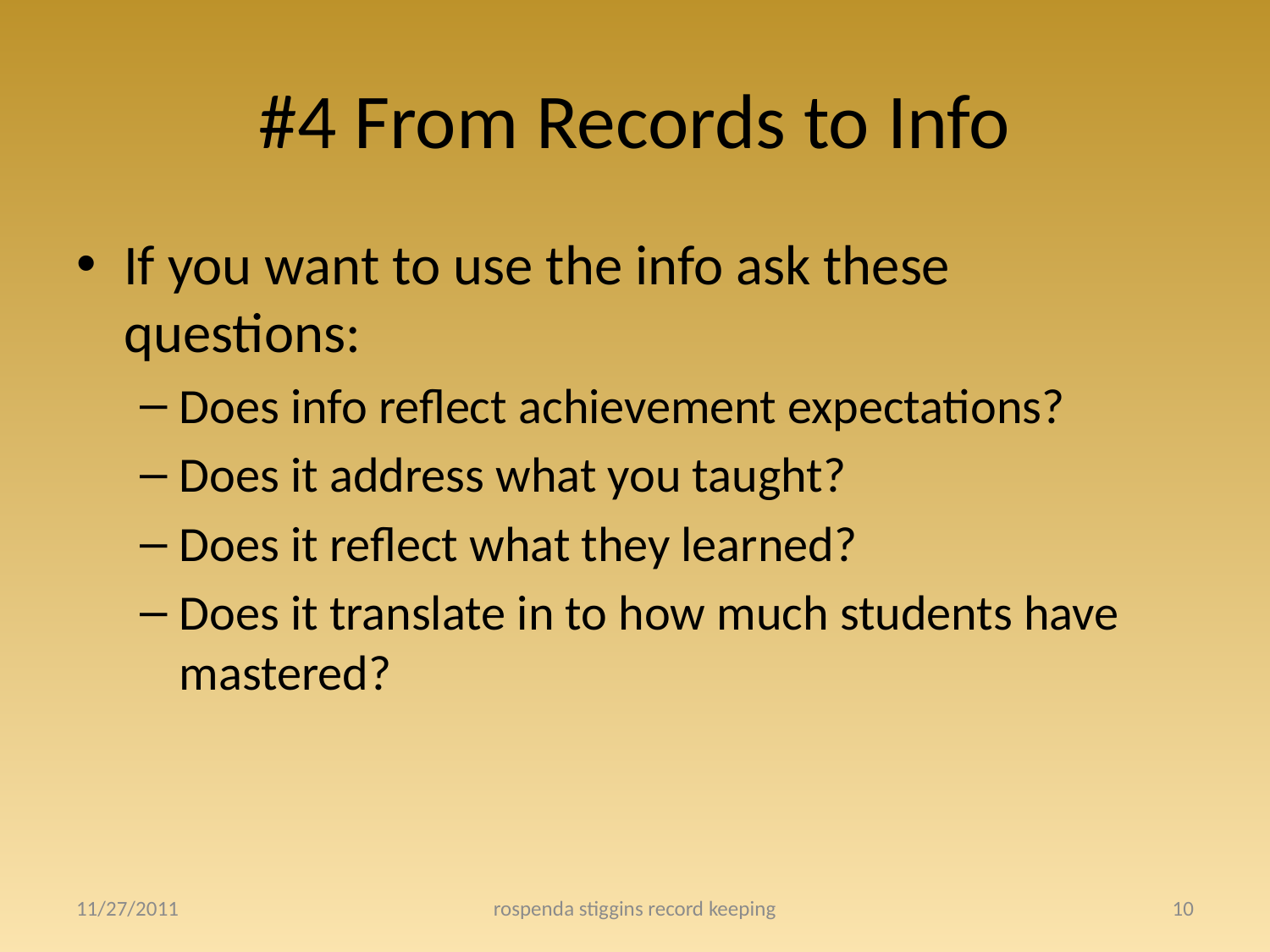

# #4 From Records to Info
If you want to use the info ask these questions:
Does info reflect achievement expectations?
Does it address what you taught?
Does it reflect what they learned?
Does it translate in to how much students have mastered?
11/27/2011
rospenda stiggins record keeping
10